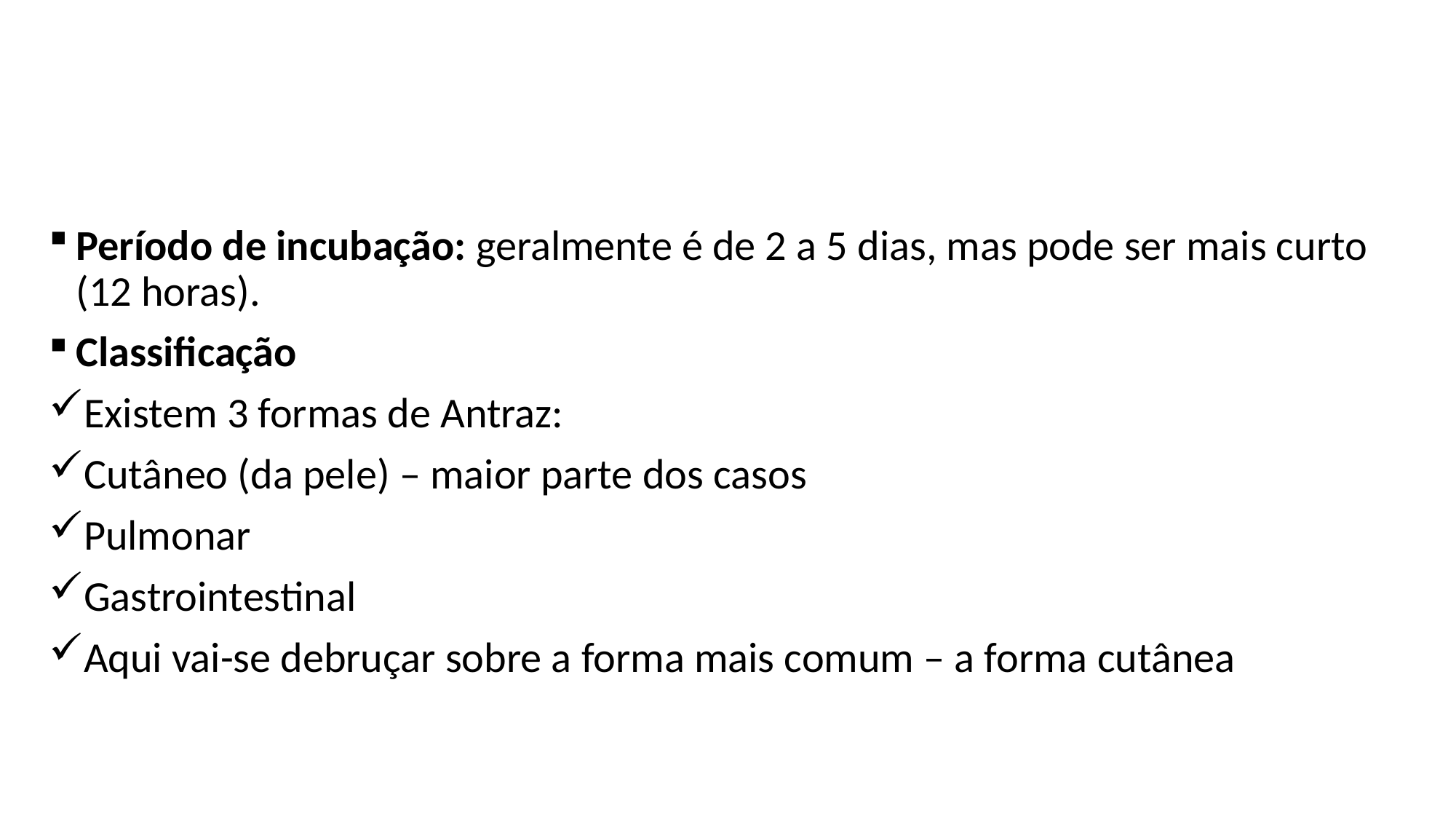

#
Período de incubação: geralmente é de 2 a 5 dias, mas pode ser mais curto (12 horas).
Classificação
Existem 3 formas de Antraz:
Cutâneo (da pele) – maior parte dos casos
Pulmonar
Gastrointestinal
Aqui vai-se debruçar sobre a forma mais comum – a forma cutânea